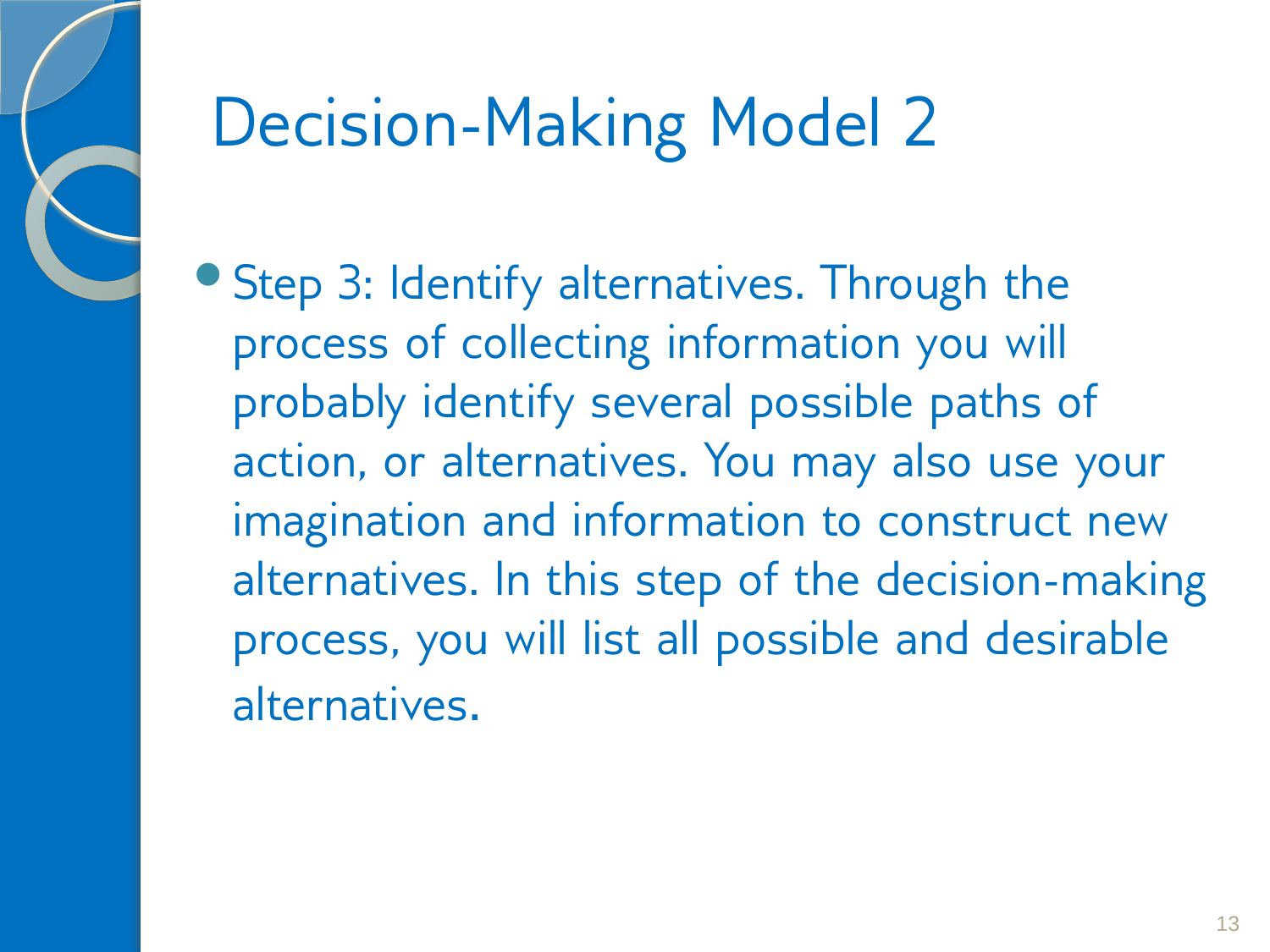

# Decision-Making Model 2
Step 3: Identify alternatives. Through the process of collecting information you will probably identify several possible paths of action, or alternatives. You may also use your imagination and information to construct new alternatives. In this step of the decision-making process, you will list all possible and desirable alternatives.

13